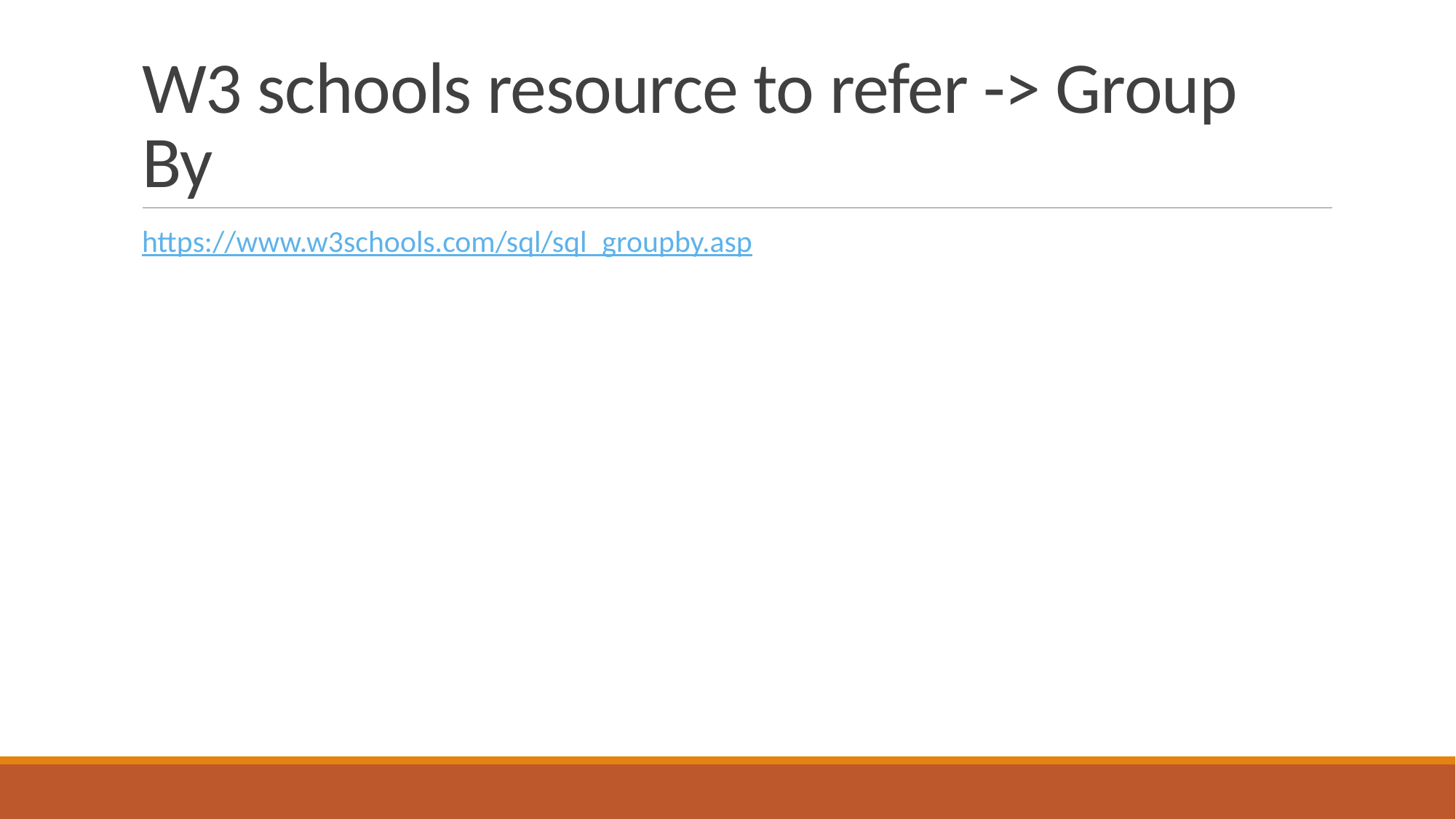

# W3 schools resource to refer -> Group By
https://www.w3schools.com/sql/sql_groupby.asp